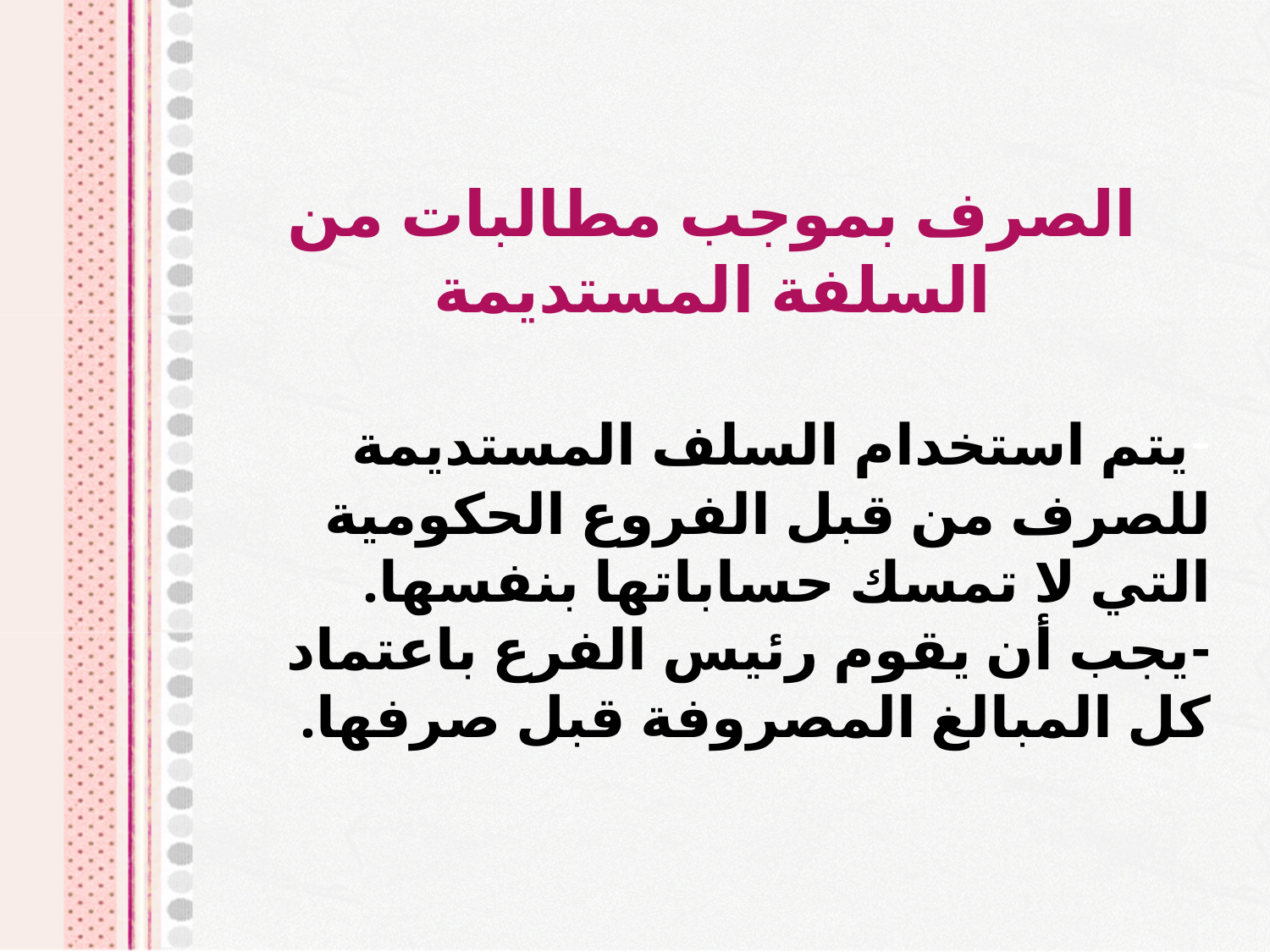

الصرف بموجب مطالبات من السلفة المستديمة

-	يتم استخدام السلف المستديمة للصرف من قبل الفروع الحكومية التي لا تمسك حساباتها بنفسها.
-	يجب أن يقوم رئيس الفرع باعتماد كل المبالغ المصروفة قبل صرفها.